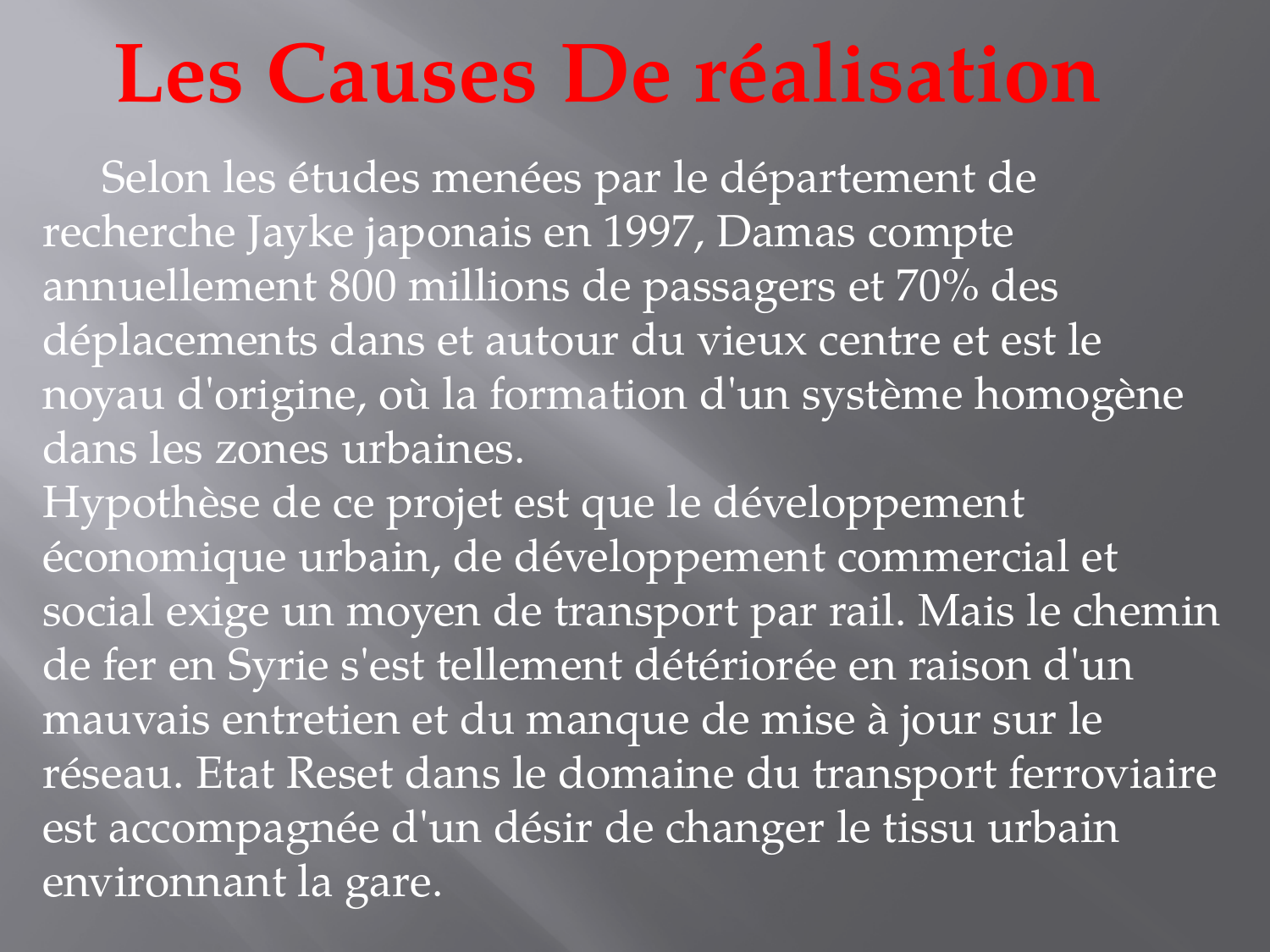

Les Causes De réalisation

      Selon les études menées par le département de recherche Jayke japonais en 1997, Damas compte annuellement 800 millions de passagers et 70% des déplacements dans et autour du vieux centre et est le noyau d'origine, où la formation d'un système homogène dans les zones urbaines.
Hypothèse de ce projet est que le développement économique urbain, de développement commercial et social exige un moyen de transport par rail. Mais le chemin de fer en Syrie s'est tellement détériorée en raison d'un mauvais entretien et du manque de mise à jour sur le réseau. Etat Reset dans le domaine du transport ferroviaire est accompagnée d'un désir de changer le tissu urbain environnant la gare.